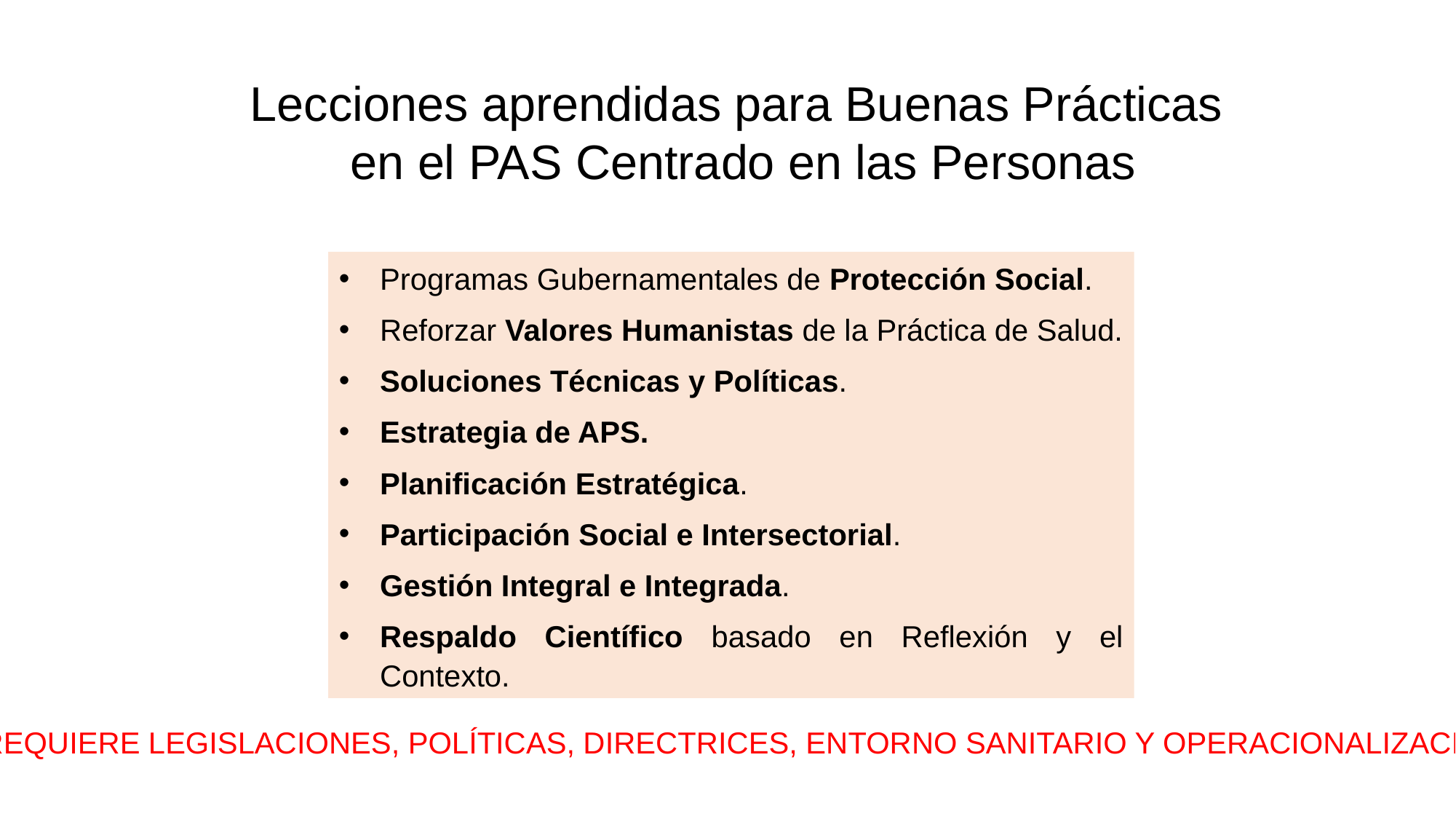

Lecciones aprendidas para Buenas Prácticas
en el PAS Centrado en las Personas
Programas Gubernamentales de Protección Social.
Reforzar Valores Humanistas de la Práctica de Salud.
Soluciones Técnicas y Políticas.
Estrategia de APS.
Planificación Estratégica.
Participación Social e Intersectorial.
Gestión Integral e Integrada.
Respaldo Científico basado en Reflexión y el Contexto.
REQUIERE LEGISLACIONES, POLÍTICAS, DIRECTRICES, ENTORNO SANITARIO Y OPERACIONALIZACIÓN